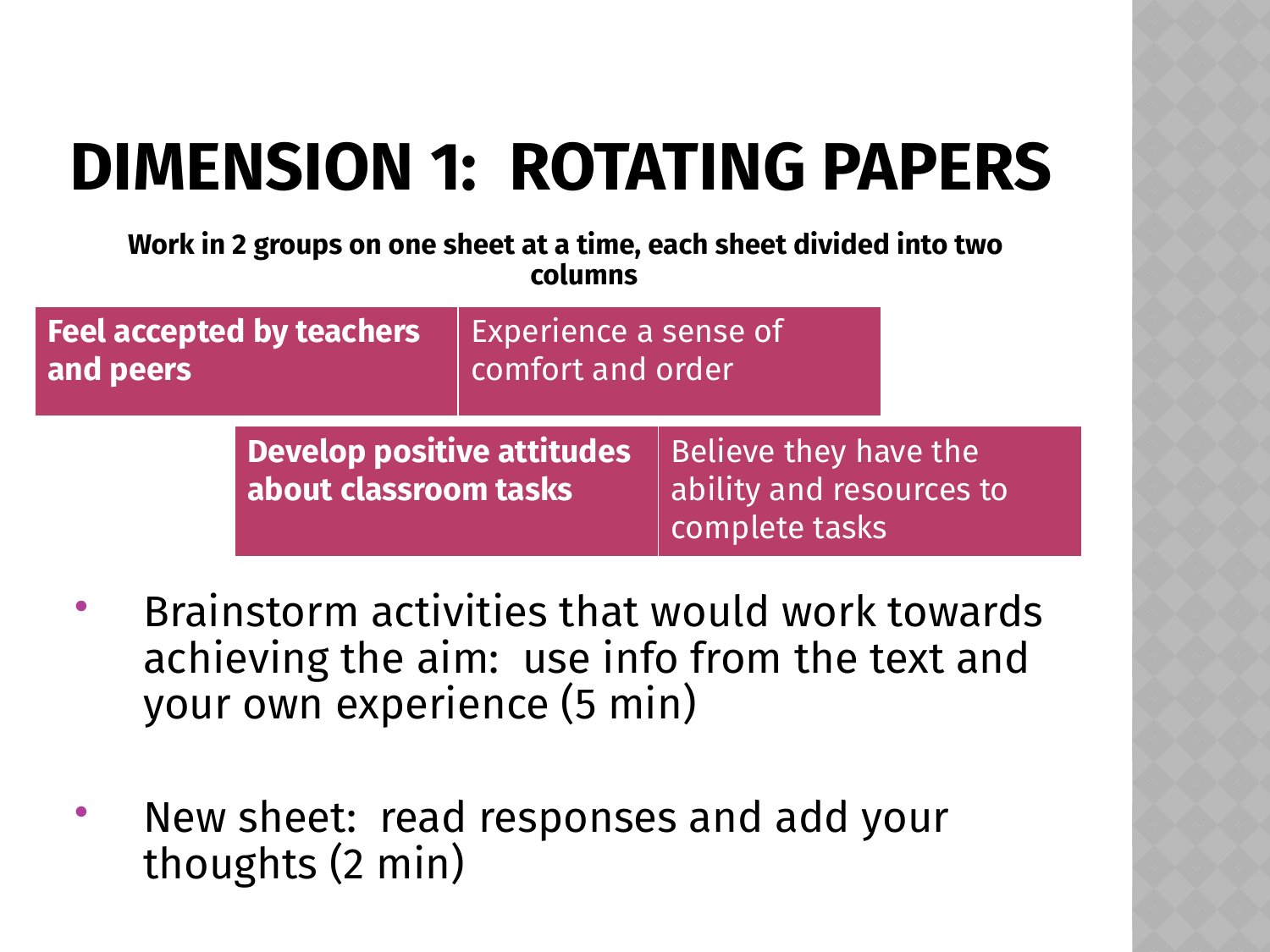

# Dimension 1:  Rotating Papers
Work in 2 groups on one sheet at a time, each sheet divided into two columns

Brainstorm activities that would work towards achieving the aim:  use info from the text and your own experience (5 min)

New sheet:  read responses and add your thoughts (2 min)

| Feel accepted by teachers and peers | Experience a sense of comfort and order |
| --- | --- |
| Develop positive attitudes about classroom tasks | Believe they have the ability and resources to complete tasks |
| --- | --- |